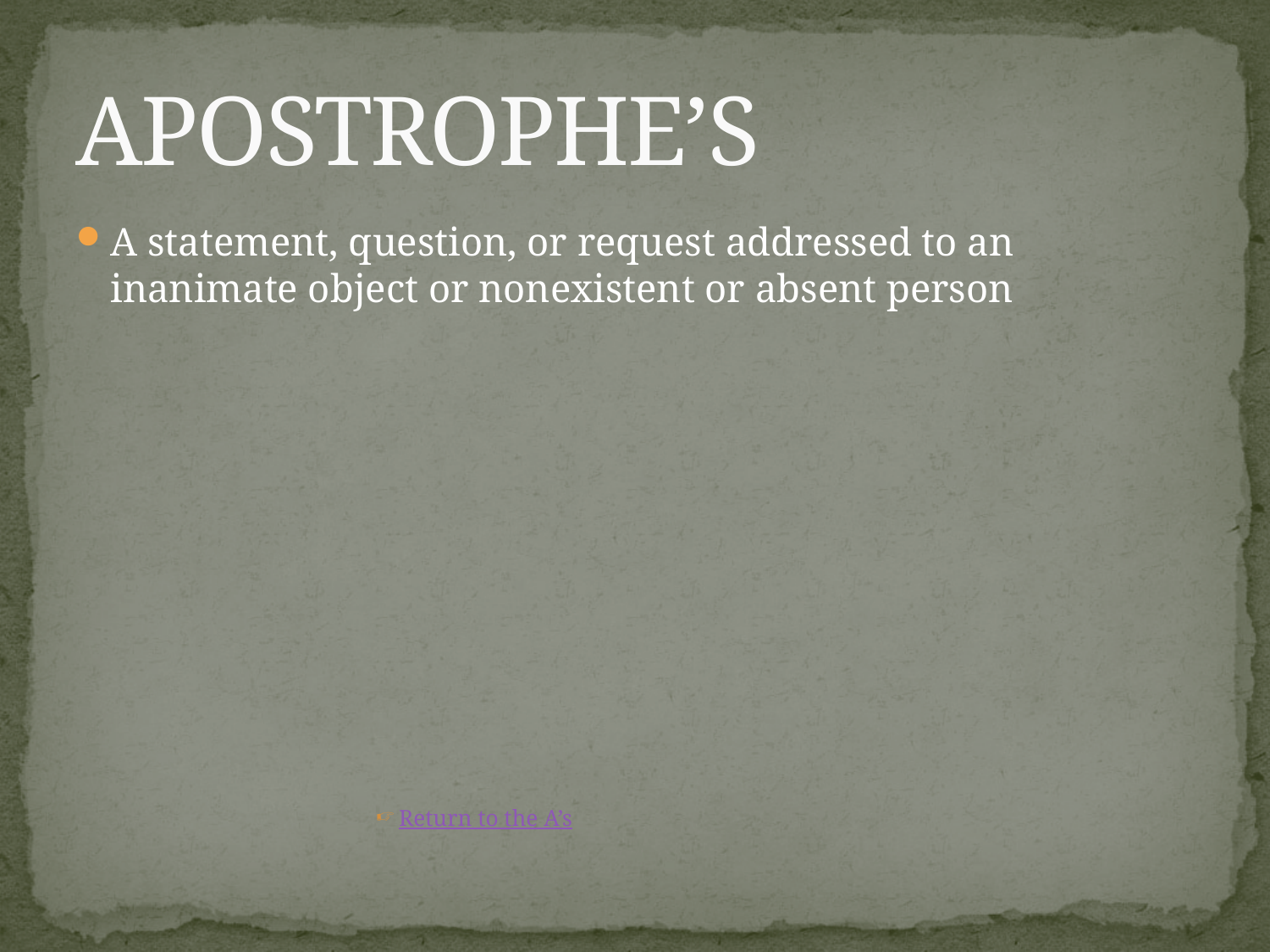

# APOSTROPHE’S
A statement, question, or request addressed to an inanimate object or nonexistent or absent person

Return to the A’s